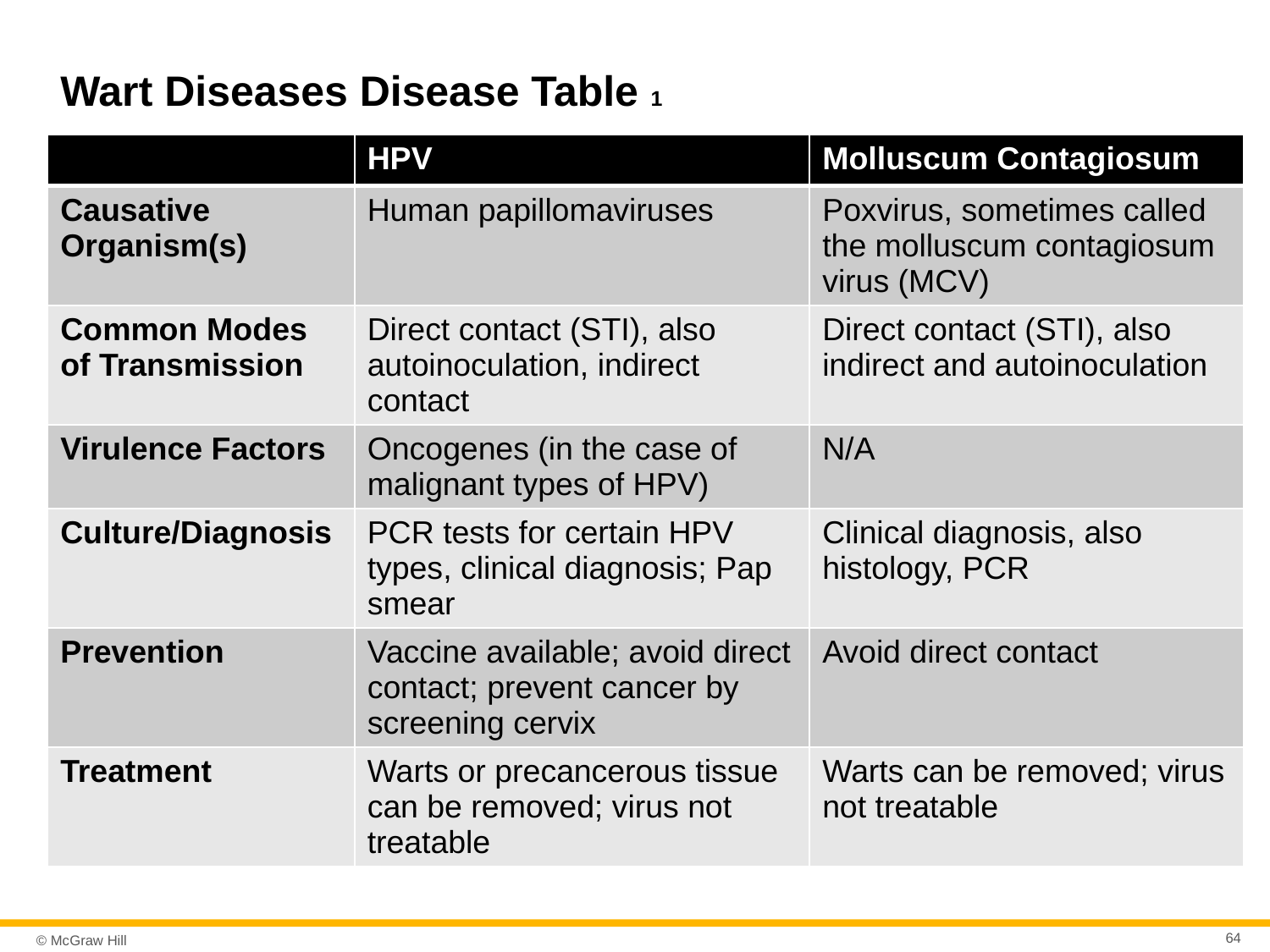

# Wart Diseases Disease Table 1
|  | HPV | Molluscum Contagiosum |
| --- | --- | --- |
| Causative Organism(s) | Human papillomaviruses | Poxvirus, sometimes called the molluscum contagiosum virus (MCV) |
| Common Modes of Transmission | Direct contact (STI), also autoinoculation, indirect contact | Direct contact (STI), also indirect and autoinoculation |
| Virulence Factors | Oncogenes (in the case of malignant types of HPV) | N/A |
| Culture/Diagnosis | PCR tests for certain HPV types, clinical diagnosis; Pap smear | Clinical diagnosis, also histology, PCR |
| Prevention | Vaccine available; avoid direct contact; prevent cancer by screening cervix | Avoid direct contact |
| Treatment | Warts or precancerous tissue can be removed; virus not treatable | Warts can be removed; virus not treatable |